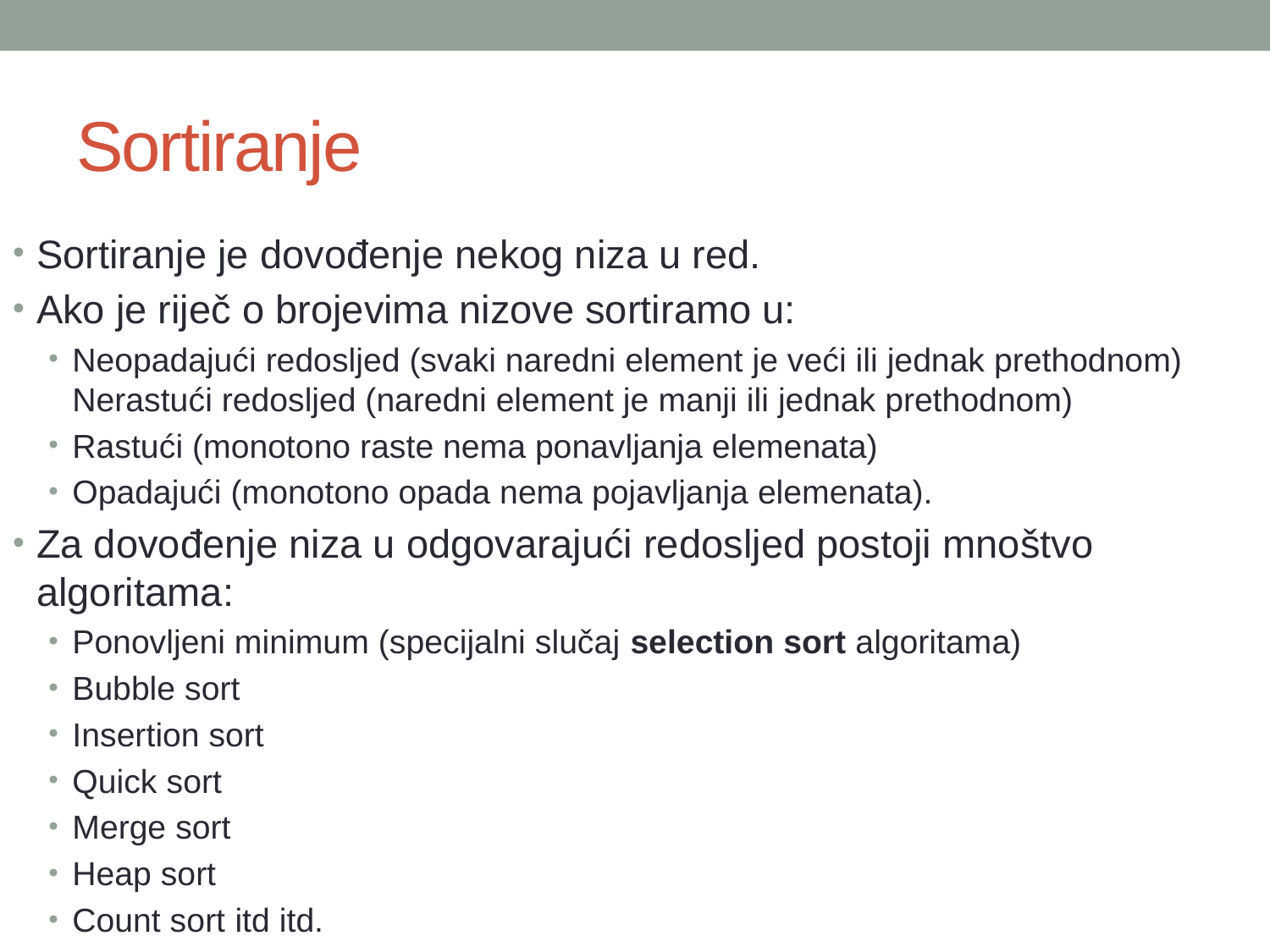

# Sortiranje
Sortiranje je dovođenje nekog niza u red.
Ako je riječ o brojevima nizove sortiramo u:
Neopadajući redosljed (svaki naredni element je veći ili jednak prethodnom) Nerastući redosljed (naredni element je manji ili jednak prethodnom)
Rastući (monotono raste nema ponavljanja elemenata)
Opadajući (monotono opada nema pojavljanja elemenata).
Za dovođenje niza u odgovarajući redosljed postoji mnoštvo algoritama:
Ponovljeni minimum (specijalni slučaj selection sort algoritama)
Bubble sort
Insertion sort
Quick sort
Merge sort
Heap sort
Count sort itd itd.